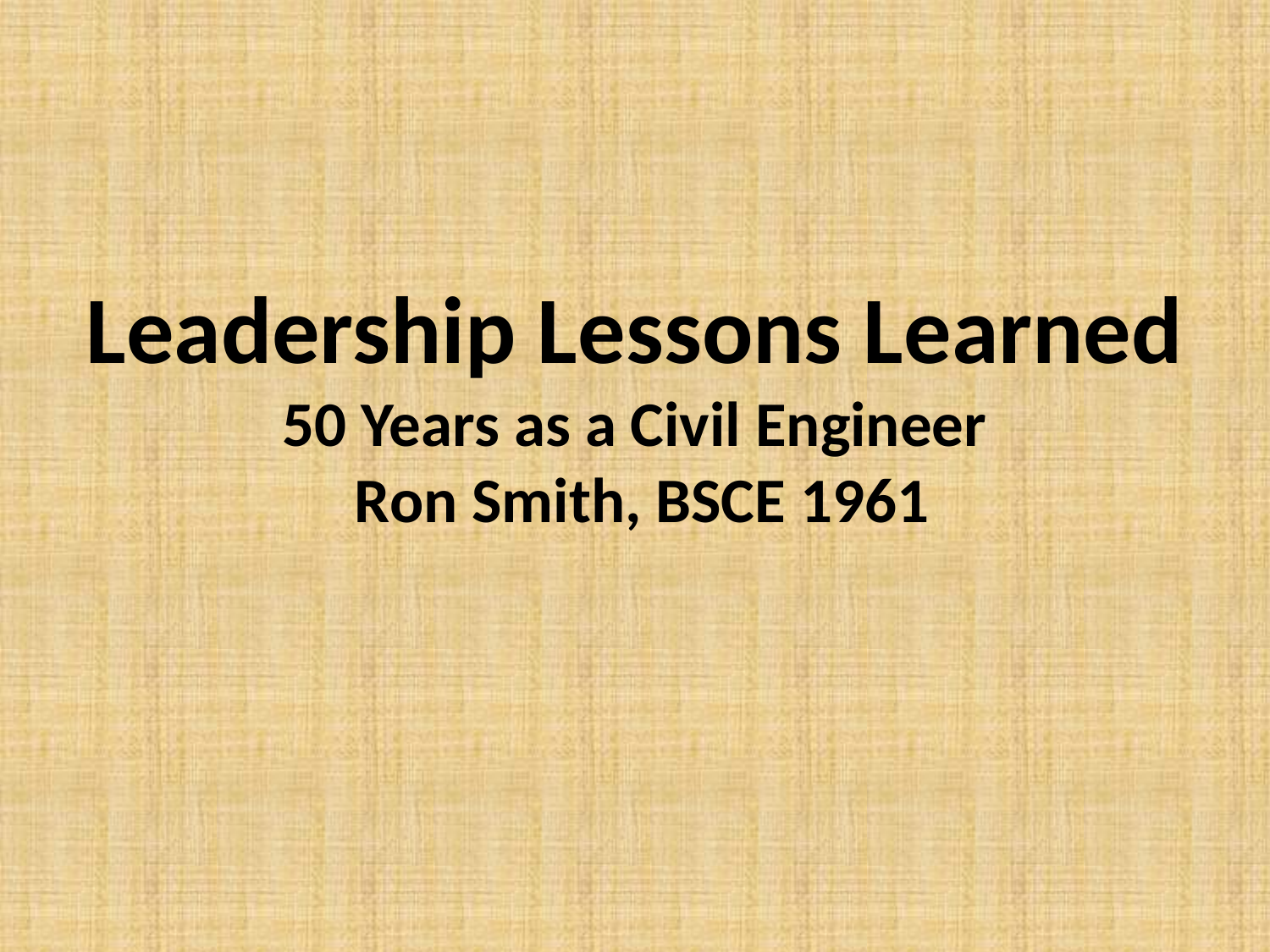

# Leadership Lessons Learned 50 Years as a Civil Engineer Ron Smith, BSCE 1961